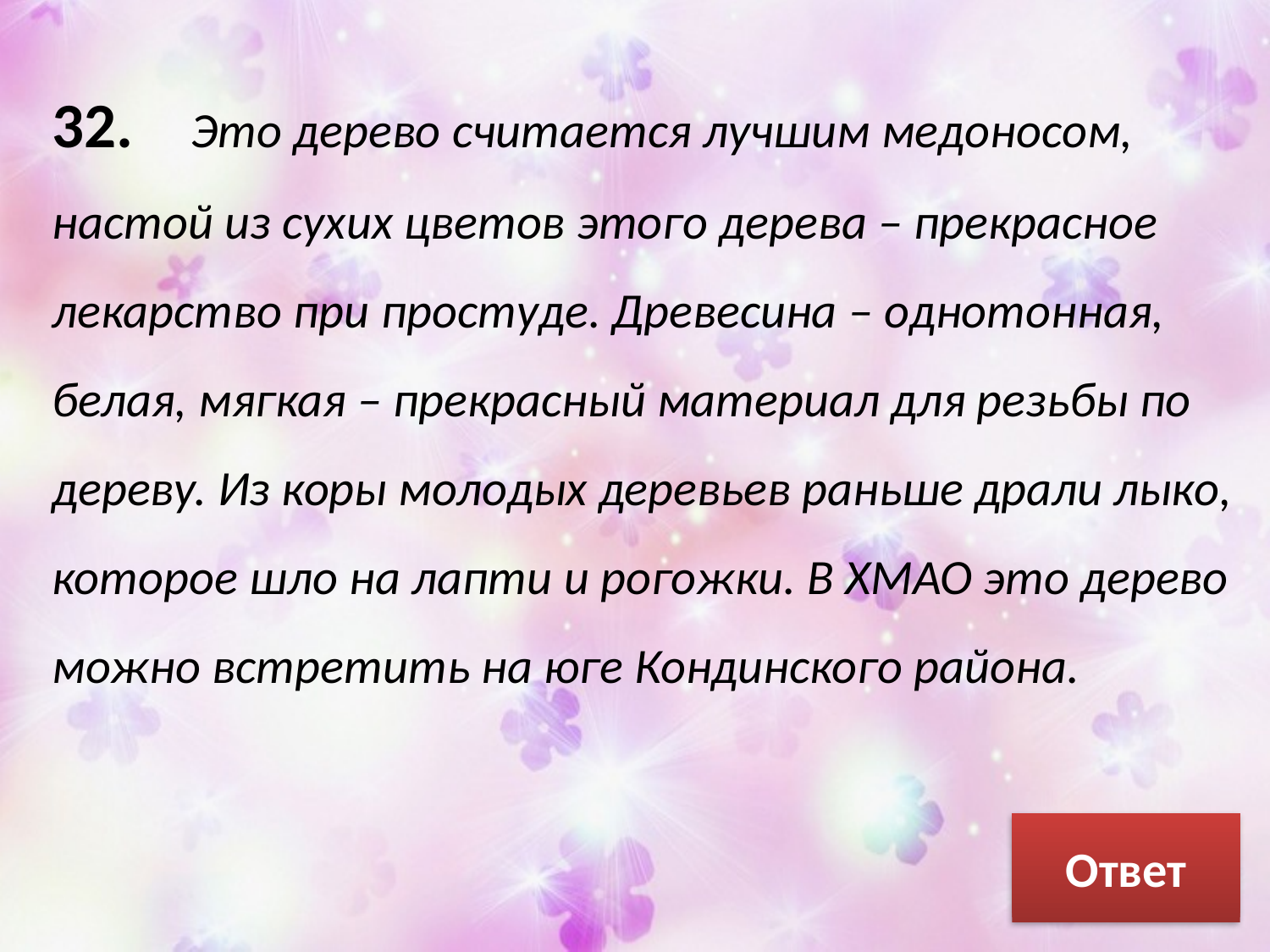

32.    Это дерево считается лучшим медоносом, настой из сухих цветов этого дерева – прекрасное лекарство при простуде. Древесина – однотонная, белая, мягкая – прекрасный материал для резьбы по дереву. Из коры молодых деревьев раньше драли лыко, которое шло на лапти и рогожки. В ХМАО это дерево можно встретить на юге Кондинского района.
Ответ